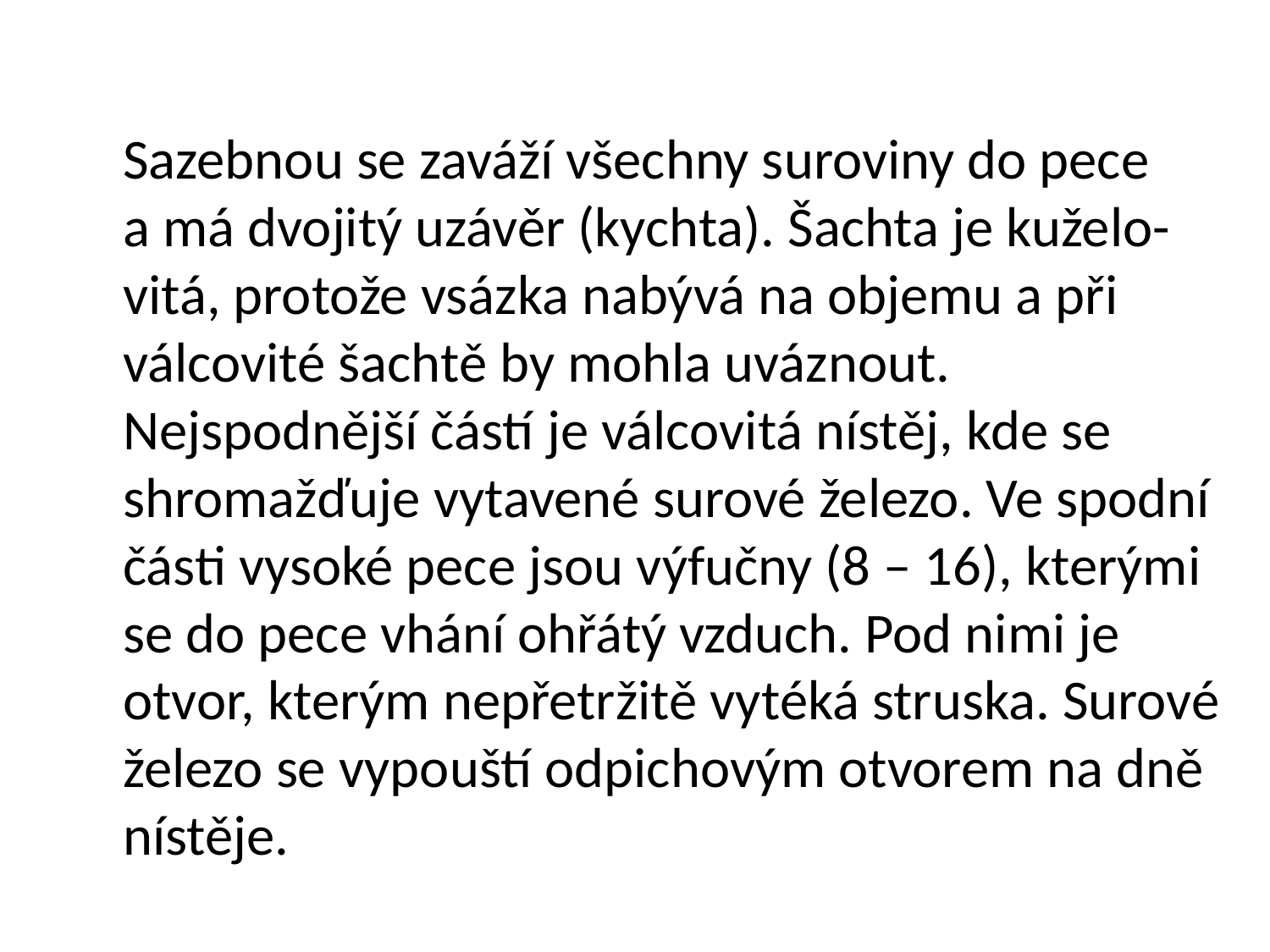

Sazebnou se zaváží všechny suroviny do pece
a má dvojitý uzávěr (kychta). Šachta je kuželo-
vitá, protože vsázka nabývá na objemu a při
válcovité šachtě by mohla uváznout.
Nejspodnější částí je válcovitá nístěj, kde se
shromažďuje vytavené surové železo. Ve spodní
části vysoké pece jsou výfučny (8 – 16), kterými
se do pece vhání ohřátý vzduch. Pod nimi je
otvor, kterým nepřetržitě vytéká struska. Surové
železo se vypouští odpichovým otvorem na dně
nístěje.